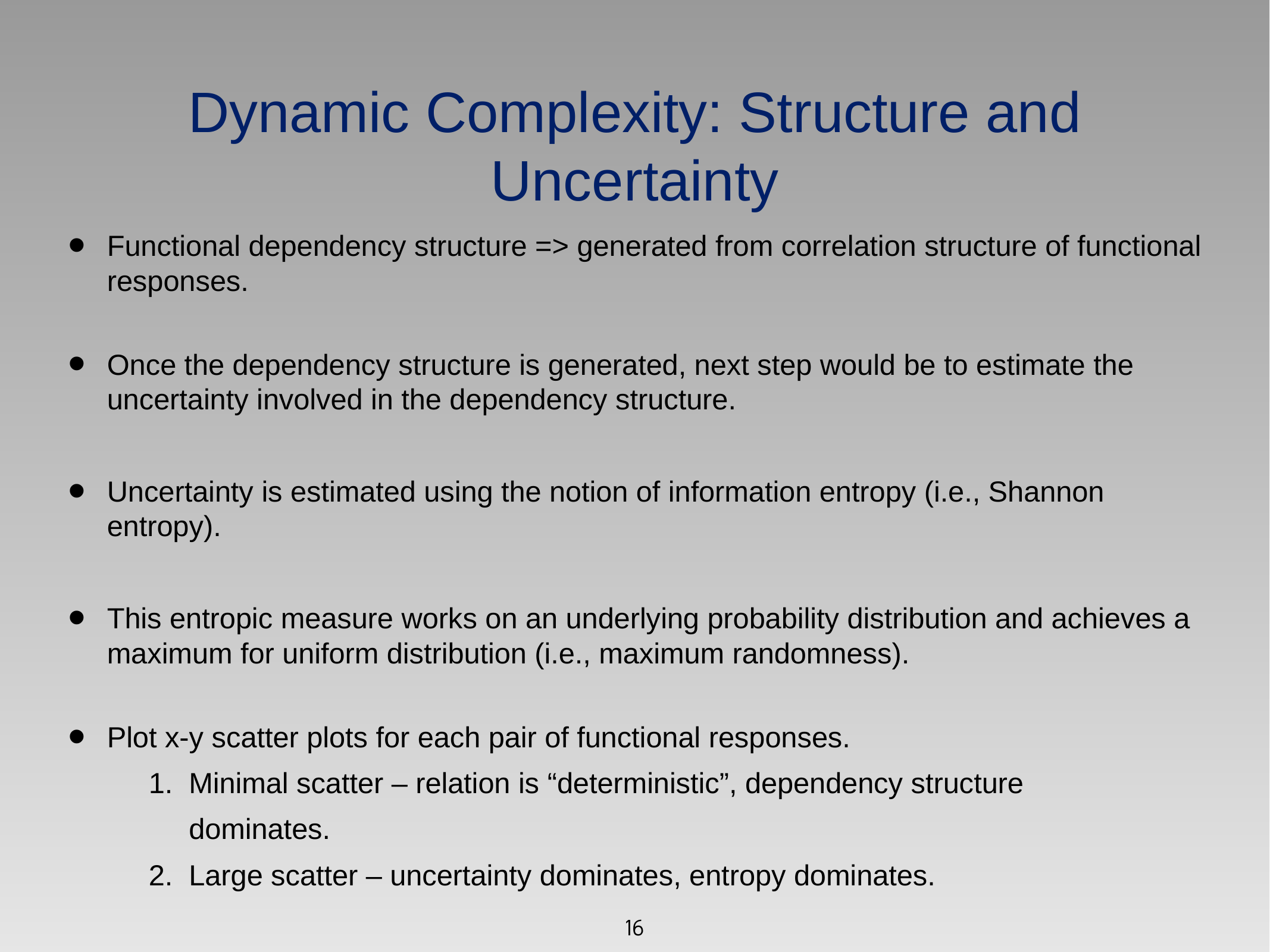

# Dynamic Complexity: Structure and Uncertainty
Functional dependency structure => generated from correlation structure of functional responses.

Once the dependency structure is generated, next step would be to estimate the uncertainty involved in the dependency structure.

Uncertainty is estimated using the notion of information entropy (i.e., Shannon entropy).

This entropic measure works on an underlying probability distribution and achieves a maximum for uniform distribution (i.e., maximum randomness).

Plot x-y scatter plots for each pair of functional responses.
	1.  Minimal scatter – relation is “deterministic”, dependency structure
	     dominates.
	2.  Large scatter – uncertainty dominates, entropy dominates.

16